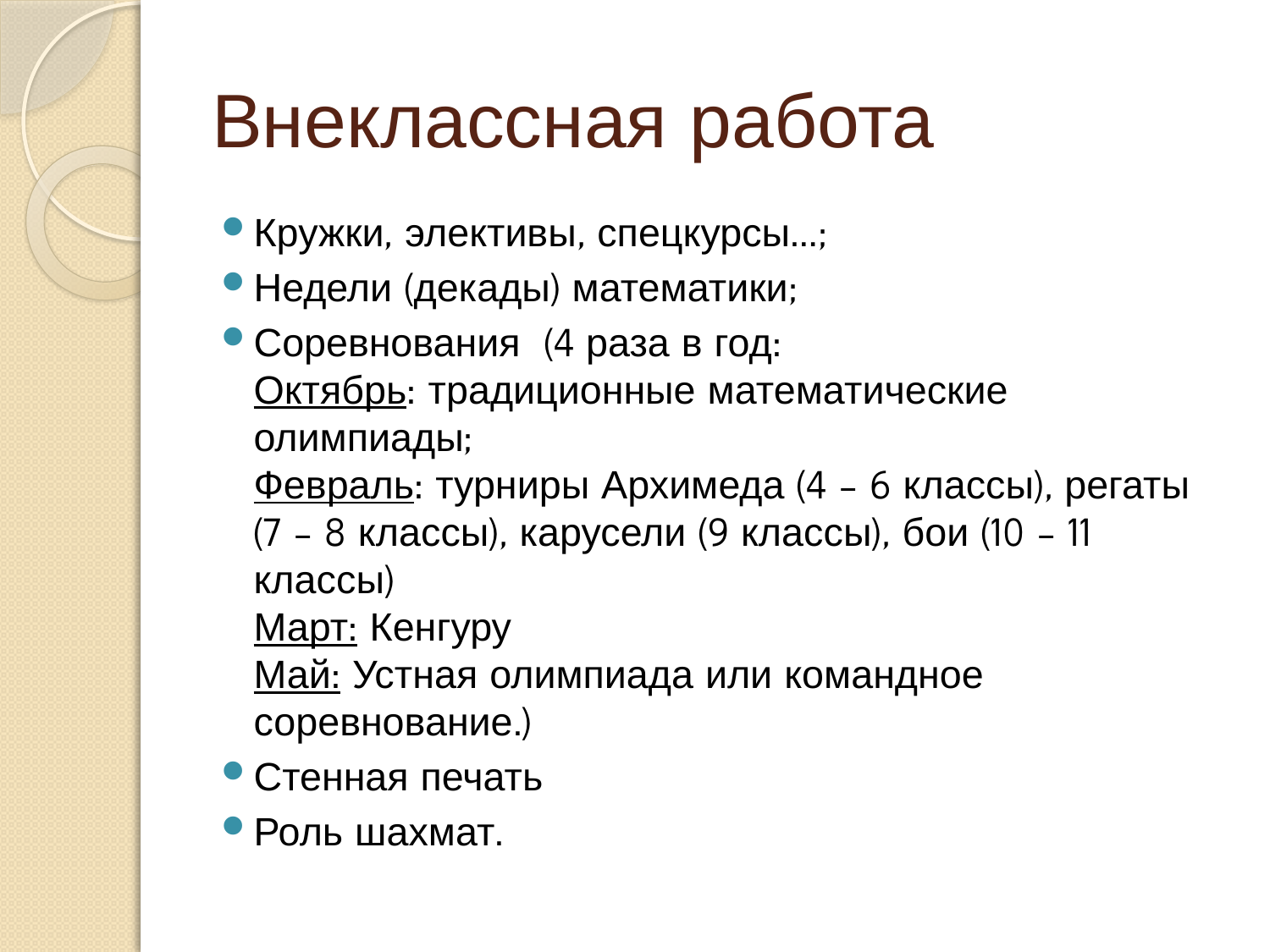

# Внеклассная работа
Кружки, элективы, спецкурсы…;
Недели (декады) математики;
Соревнования  (4 раза в год:
Октябрь: традиционные математические олимпиады;
Февраль: турниры Архимеда (4 – 6 классы), регаты (7 – 8 классы), карусели (9 классы), бои (10 – 11 классы)
Март: Кенгуру
Май: Устная олимпиада или командное соревнование.)
Стенная печать
Роль шахмат.